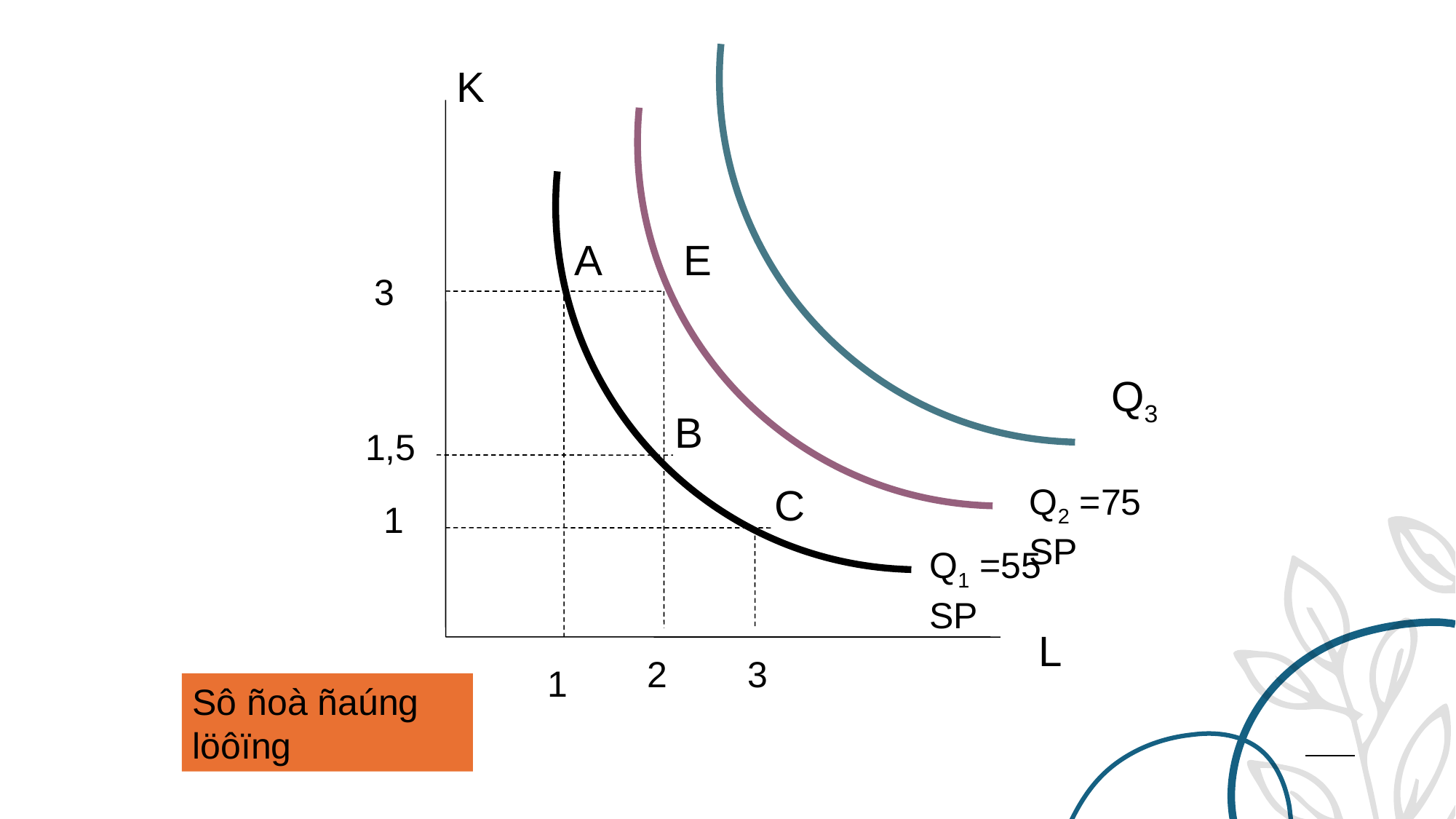

K

A
E
3

Q3
B
1,5

Q2 =75 SP
C
1

Q1 =55 SP
L

2
3
1
Sô ñoà ñaúng löôïng